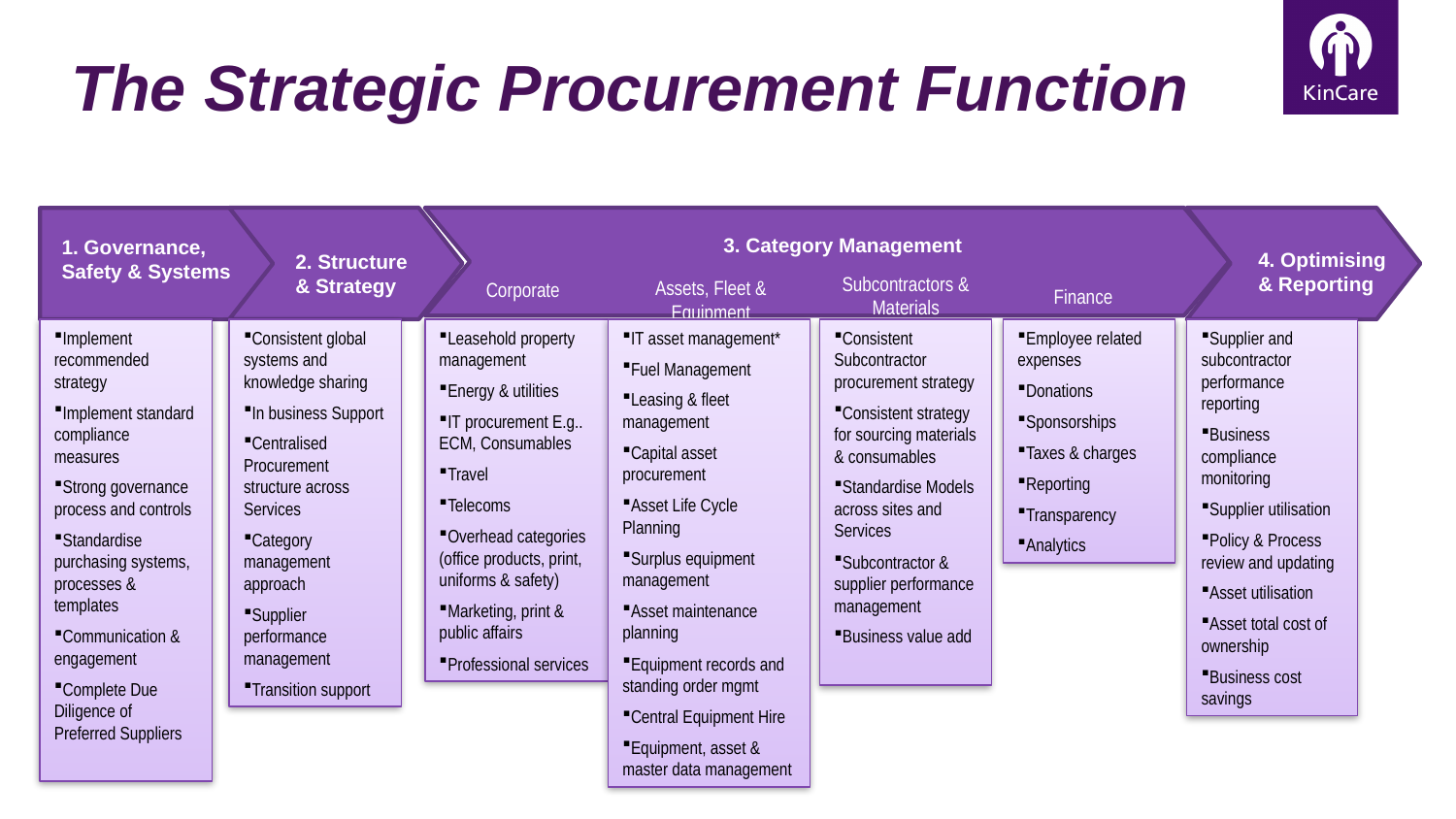

The Strategic Procurement Function

3. Category Management
1. Governance, Safety & Systems
4. Optimising & Reporting
2. Structure & Strategy
Subcontractors & Materials
Corporate
Assets, Fleet & Equipment
Finance
Leasehold property management
Energy & utilities
IT procurement E.g.. ECM, Consumables
Travel
Telecoms
Overhead categories (office products, print, uniforms & safety)
Marketing, print & public affairs
Professional services
Implement recommended strategy
Implement standard compliance measures
Strong governance process and controls
Standardise purchasing systems, processes & templates
Communication & engagement
Complete Due Diligence of Preferred Suppliers

Consistent global systems and knowledge sharing
In business Support
Centralised Procurement structure across Services
Category management approach
Supplier performance management
Transition support
IT asset management*
Fuel Management
Leasing & fleet management
Capital asset procurement
Asset Life Cycle Planning
Surplus equipment management
Asset maintenance planning
Equipment records and standing order mgmt
Central Equipment Hire
Equipment, asset & master data management
Consistent Subcontractor procurement strategy
Consistent strategy for sourcing materials & consumables
Standardise Models across sites and Services
Subcontractor & supplier performance management
Business value add

Employee related expenses
Donations
Sponsorships
Taxes & charges
Reporting
Transparency
Analytics
Supplier and subcontractor performance reporting
Business compliance monitoring
Supplier utilisation
Policy & Process review and updating
Asset utilisation
Asset total cost of ownership
Business cost savings